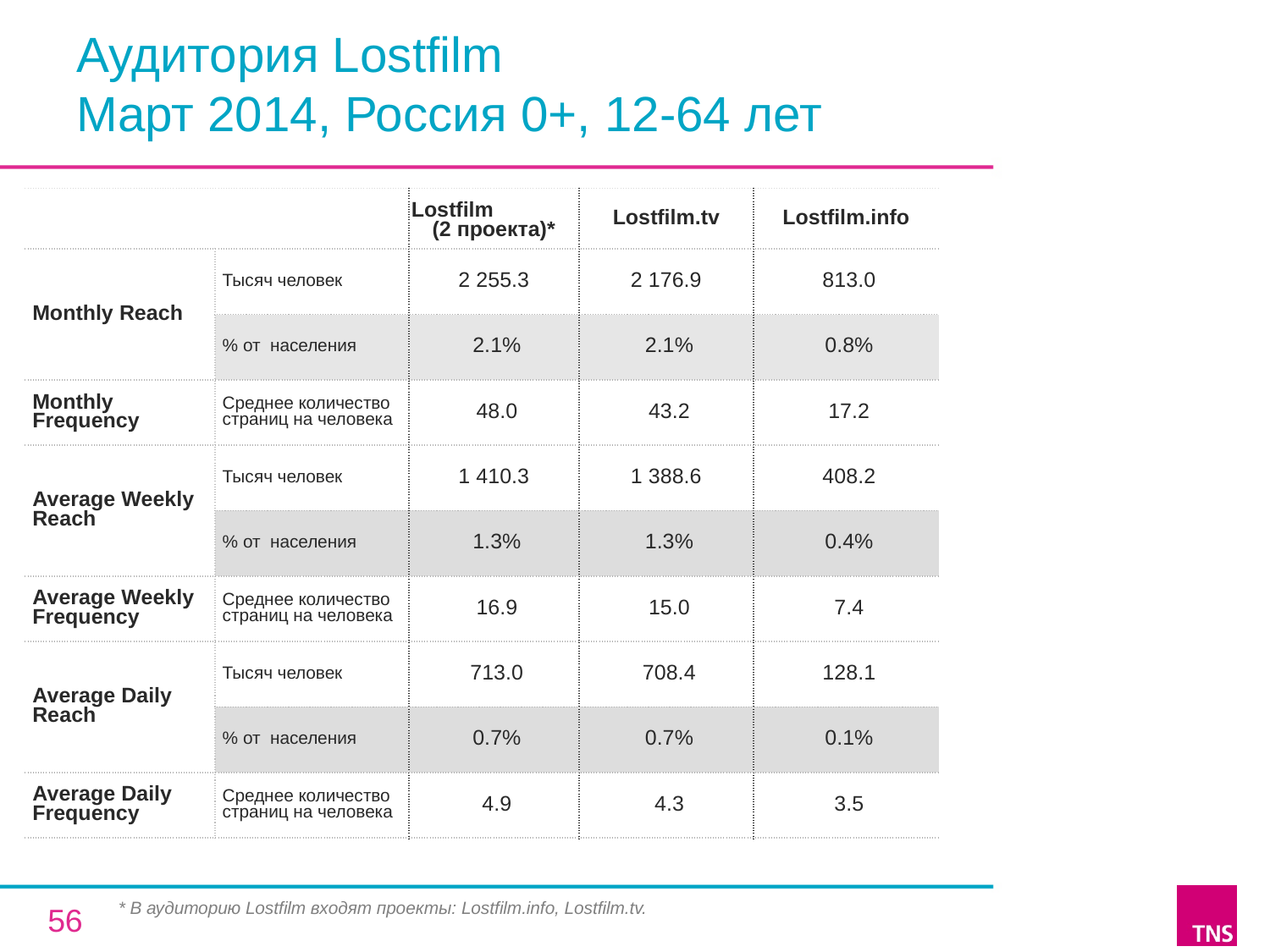

# Аудитория Lostfilm Март 2014, Россия 0+, 12-64 лет
|  |  | Lostfilm (2 проекта)\* | Lostfilm.tv | Lostfilm.info |
| --- | --- | --- | --- | --- |
| Monthly Reach | Тысяч человек | 2 255.3 | 2 176.9 | 813.0 |
|  | % от населения | 2.1% | 2.1% | 0.8% |
| Monthly Frequency | Среднее количество страниц на человека | 48.0 | 43.2 | 17.2 |
| Average Weekly Reach | Тысяч человек | 1 410.3 | 1 388.6 | 408.2 |
|  | % от населения | 1.3% | 1.3% | 0.4% |
| Average Weekly Frequency | Среднее количество страниц на человека | 16.9 | 15.0 | 7.4 |
| Average Daily Reach | Тысяч человек | 713.0 | 708.4 | 128.1 |
|  | % от населения | 0.7% | 0.7% | 0.1% |
| Average Daily Frequency | Среднее количество страниц на человека | 4.9 | 4.3 | 3.5 |
* В аудиторию Lostfilm входят проекты: Lostfilm.info, Lostfilm.tv.
56